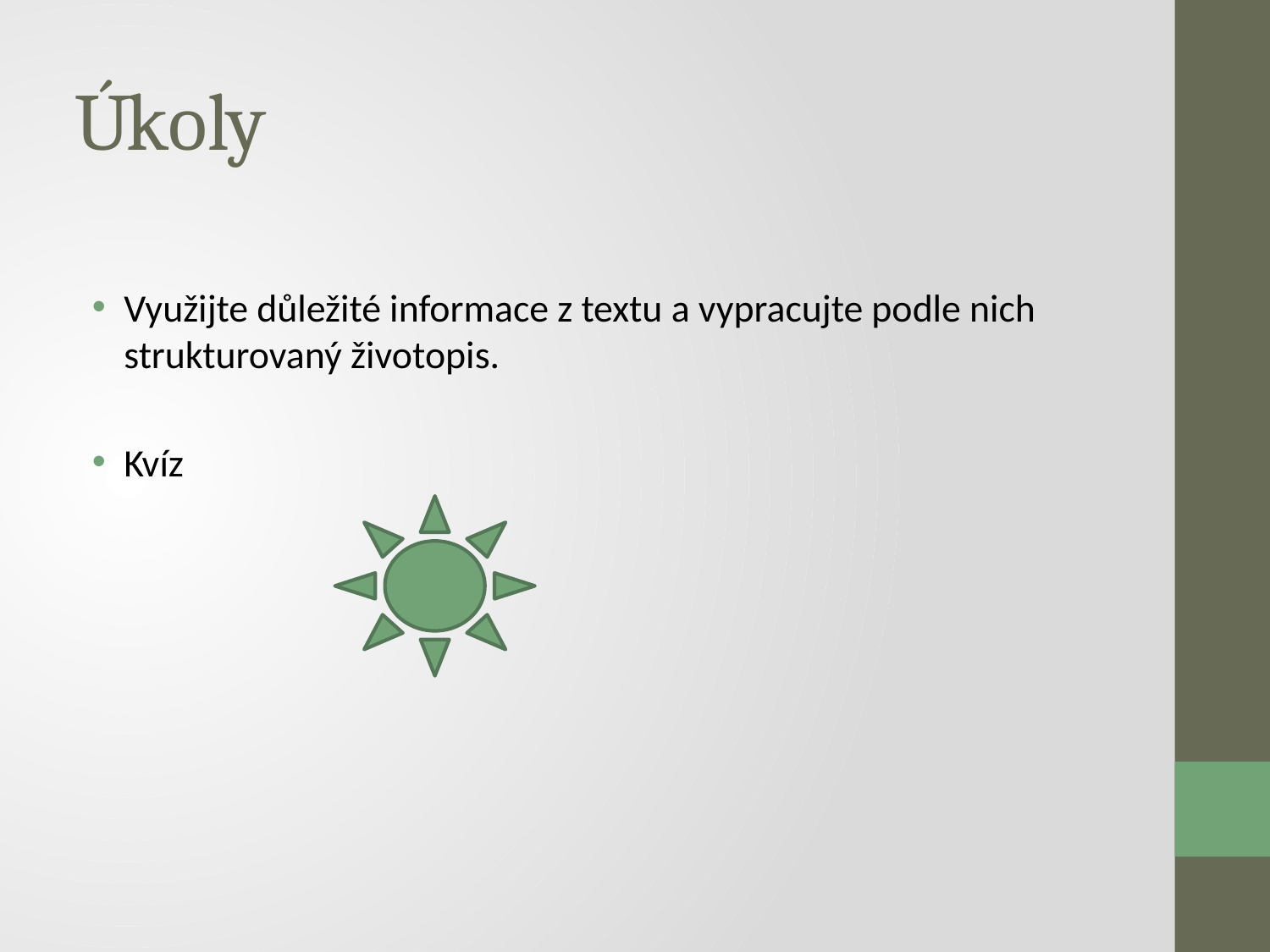

# Úkoly

Využijte důležité informace z textu a vypracujte podle nich strukturovaný životopis.

Kvíz